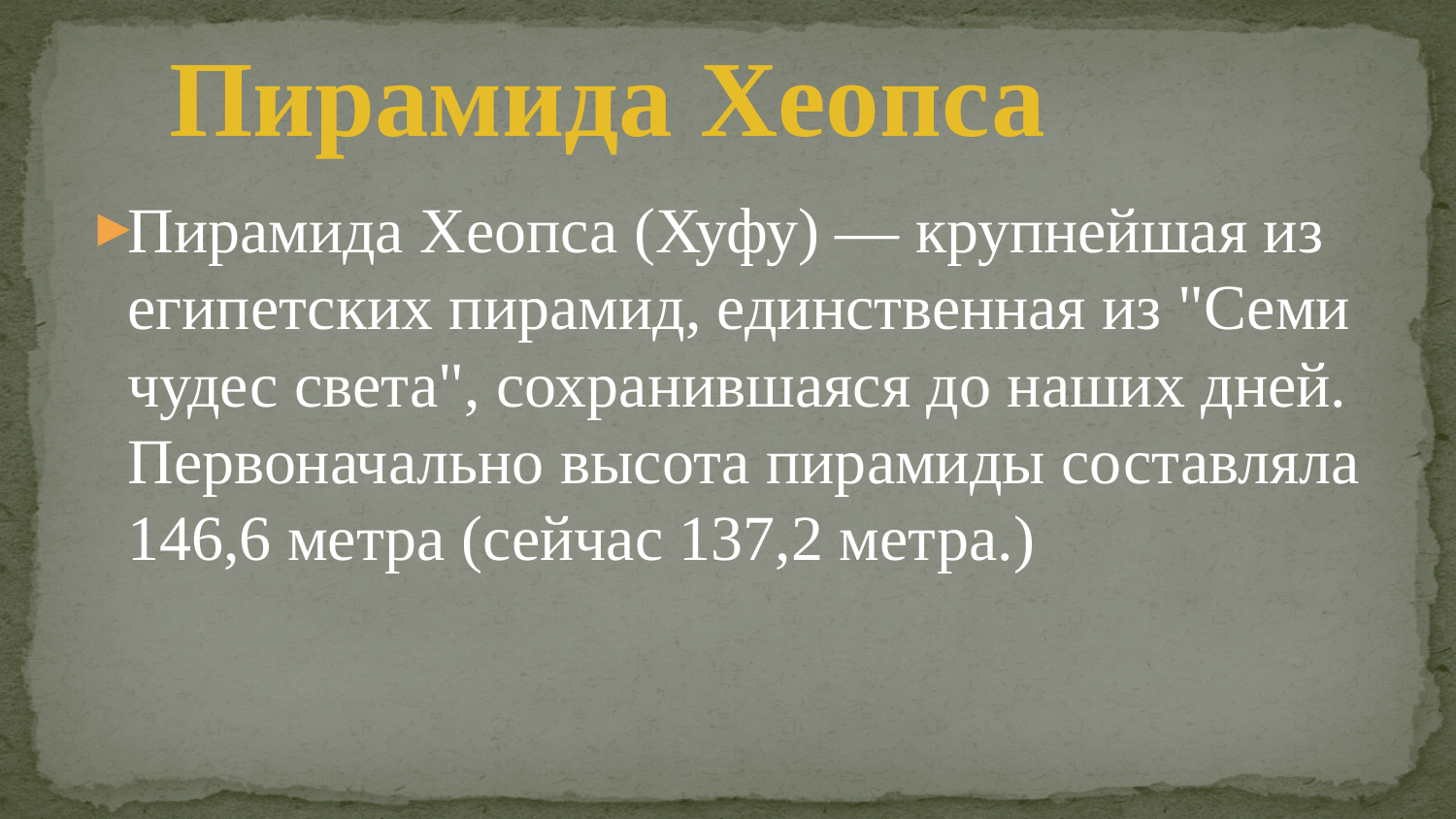

# Пирамида Хеопса
Пирамида Хеопса (Хуфу) — крупнейшая из египетских пирамид, единственная из "Семи чудес света", сохранившаяся до наших дней. Первоначально высота пирамиды составляла 146,6 метра (сейчас 137,2 метра.)